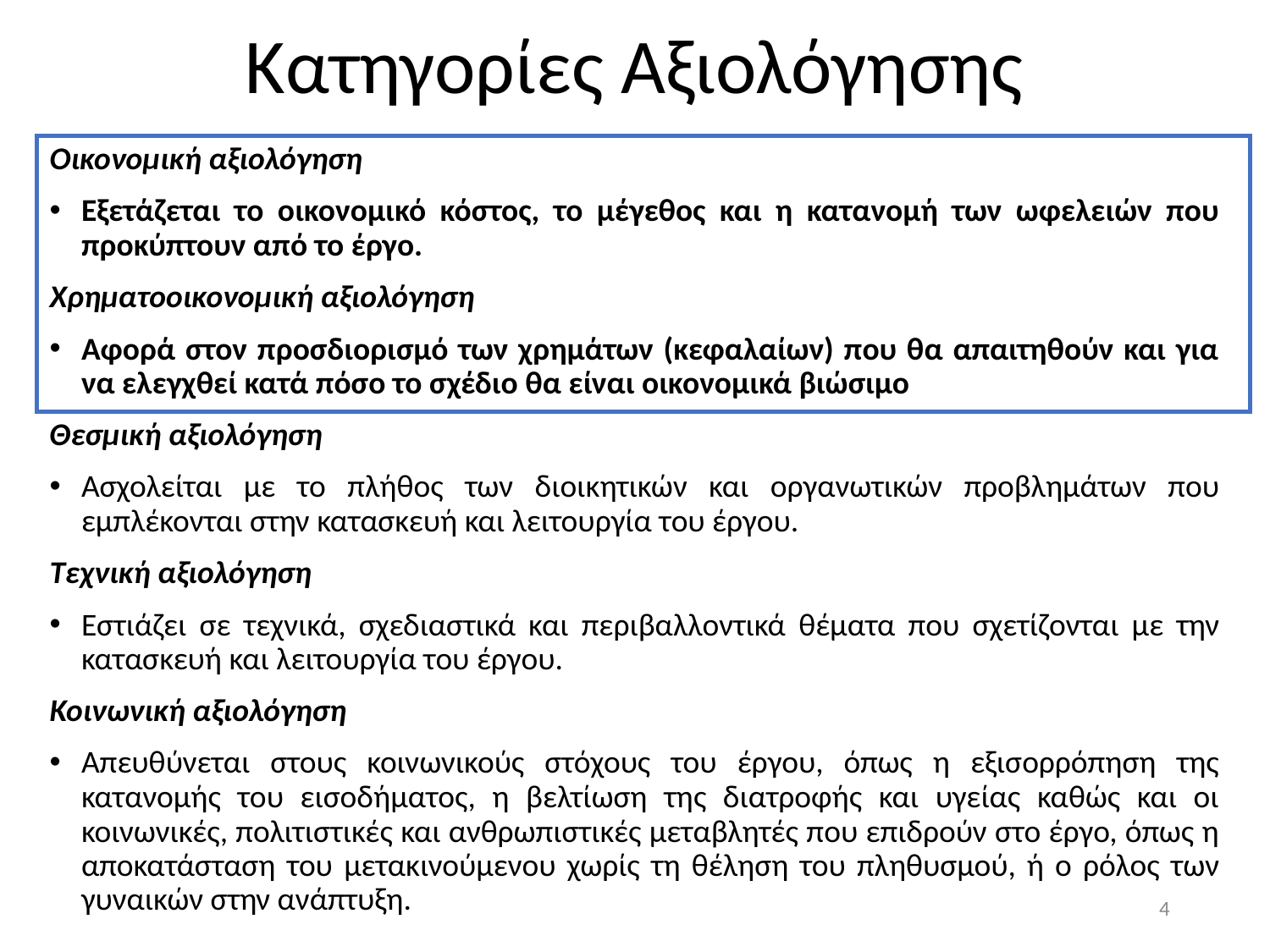

# Κατηγορίες Αξιολόγησης

Οικονομική αξιολόγηση
Εξετάζεται το οικονομικό κόστος, το μέγεθος και η κατανομή των ωφελειών που προκύπτουν από το έργο.
Χρηματοοικονομική αξιολόγηση
Αφορά στον προσδιορισμό των χρημάτων (κεφαλαίων) που θα απαιτηθούν και για να ελεγχθεί κατά πόσο το σχέδιο θα είναι οικονομικά βιώσιμο
Θεσμική αξιολόγηση
Ασχολείται με το πλήθος των διοικητικών και οργανωτικών προβλημάτων που εμπλέκονται στην κατασκευή και λειτουργία του έργου.
Τεχνική αξιολόγηση
Εστιάζει σε τεχνικά, σχεδιαστικά και περιβαλλοντικά θέματα που σχετίζονται με την κατασκευή και λειτουργία του έργου.
Κοινωνική αξιολόγηση
Απευθύνεται στους κοινωνικούς στόχους του έργου, όπως η εξισορρόπηση της κατανομής του εισοδήματος, η βελτίωση της διατροφής και υγείας καθώς και οι κοινωνικές, πολιτιστικές και ανθρωπιστικές μεταβλητές που επιδρούν στο έργο, όπως η αποκατάσταση του μετακινούμενου χωρίς τη θέληση του πληθυσμού, ή ο ρόλος των γυναικών στην ανάπτυξη.
4